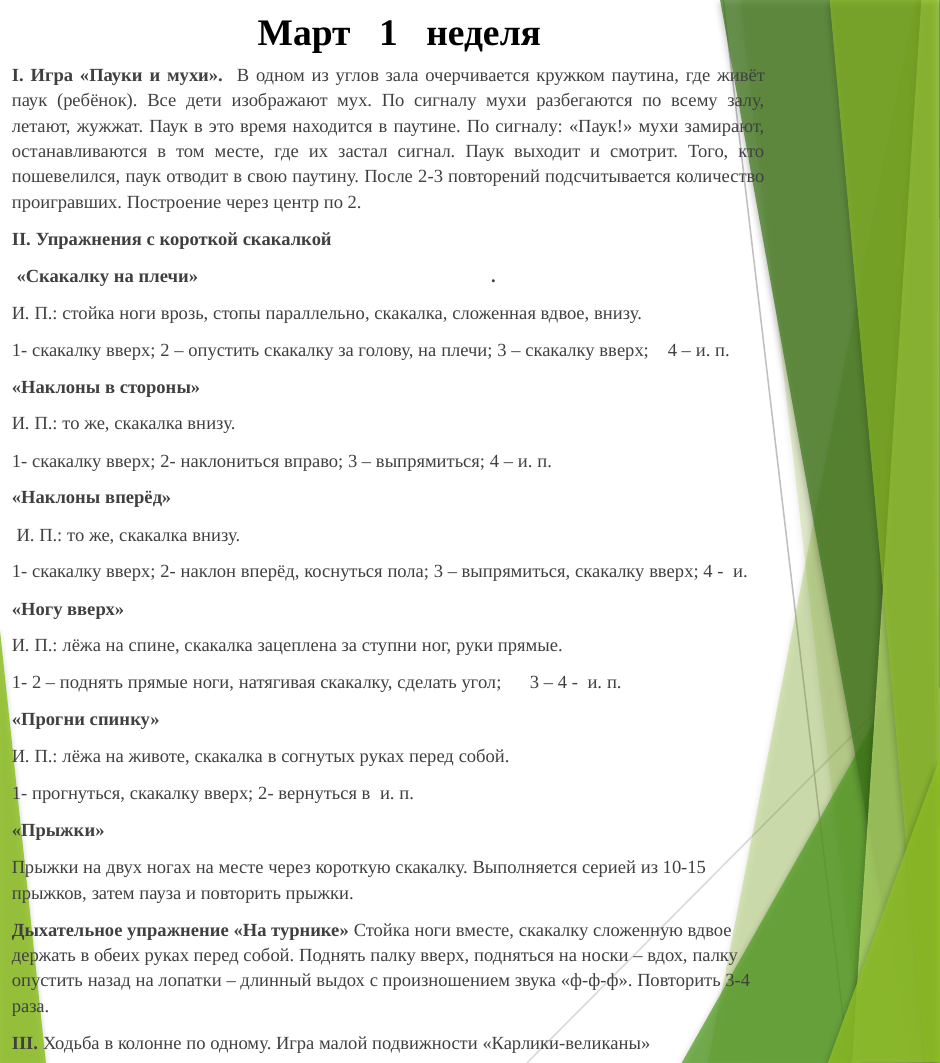

# Март   1   неделя
I. Игра «Пауки и мухи».  В одном из углов зала очерчивается кружком паутина, где живёт паук (ребёнок). Все дети изображают мух. По сигналу мухи разбегаются по всему залу, летают, жужжат. Паук в это время находится в паутине. По сигналу: «Паук!» мухи замирают, останавливаются в том месте, где их застал сигнал. Паук выходит и смотрит. Того, кто пошевелился, паук отводит в свою паутину. После 2-3 повторений подсчитывается количество проигравших. Построение через центр по 2.
II. Упражнения с короткой скакалкой
 «Скакалку на плечи»                                                              .
И. П.: стойка ноги врозь, стопы параллельно, скакалка, сложенная вдвое, внизу.
1- скакалку вверх; 2 – опустить скакалку за голову, на плечи; 3 – скакалку вверх;    4 – и. п.
«Наклоны в стороны»
И. П.: то же, скакалка внизу.
1- скакалку вверх; 2- наклониться вправо; 3 – выпрямиться; 4 – и. п.
«Наклоны вперёд»
 И. П.: то же, скакалка внизу.
1- скакалку вверх; 2- наклон вперёд, коснуться пола; 3 – выпрямиться, скакалку вверх; 4 -  и.
«Ногу вверх»
И. П.: лёжа на спине, скакалка зацеплена за ступни ног, руки прямые.
1- 2 – поднять прямые ноги, натягивая скакалку, сделать угол;      3 – 4 -  и. п.
«Прогни спинку»
И. П.: лёжа на животе, скакалка в согнутых руках перед собой.
1- прогнуться, скакалку вверх; 2- вернуться в  и. п.
«Прыжки»
Прыжки на двух ногах на месте через короткую скакалку. Выполняется серией из 10-15 прыжков, затем пауза и повторить прыжки.
Дыхательное упражнение «На турнике» Стойка ноги вместе, скакалку сложенную вдвое держать в обеих руках перед собой. Поднять палку вверх, подняться на носки – вдох, палку опустить назад на лопатки – длинный выдох с произношением звука «ф-ф-ф». Повторить 3-4 раза.
III. Ходьба в колонне по одному. Игра малой подвижности «Карлики-великаны»